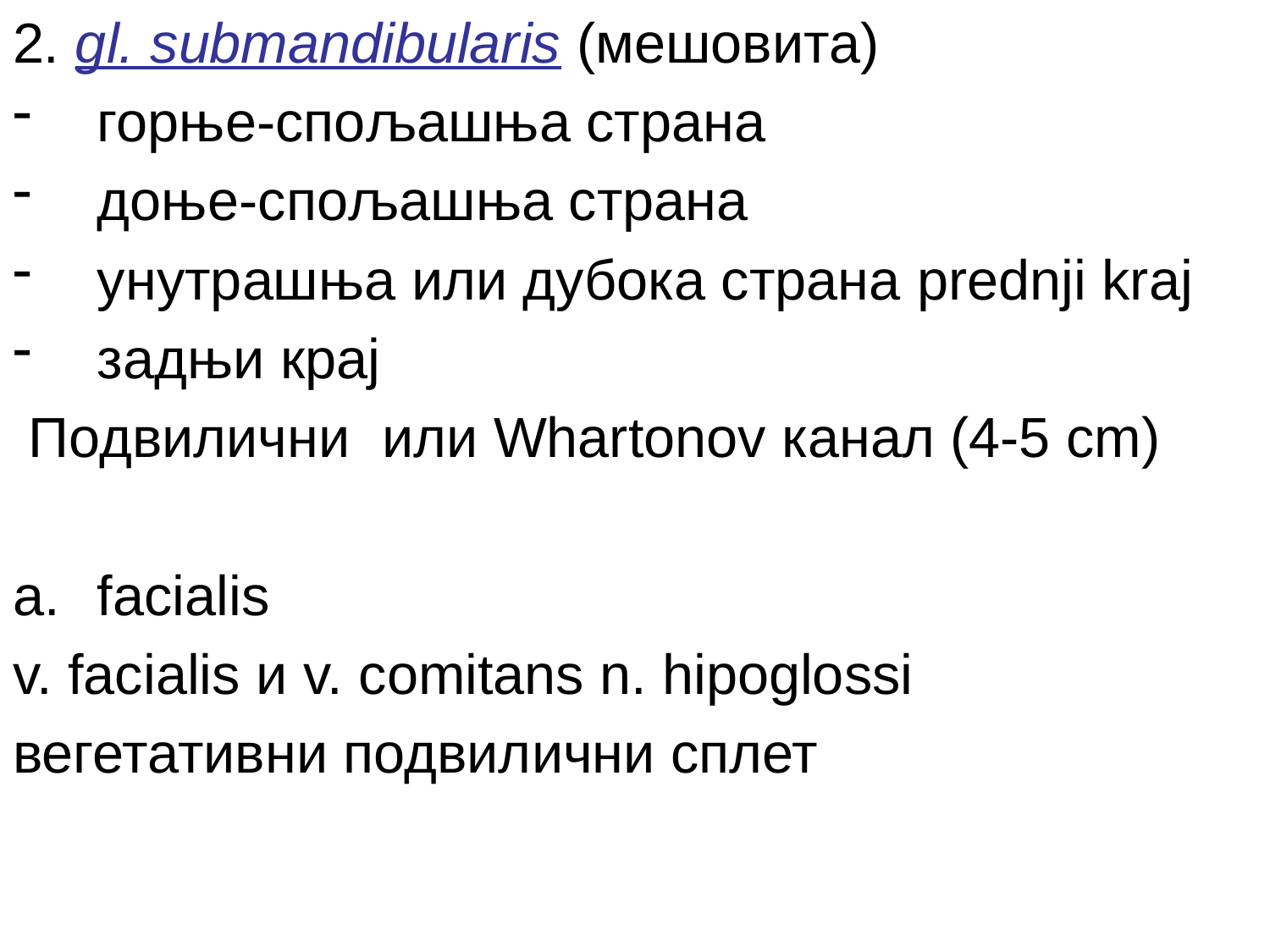

2. gl. submandibularis (мешовита)
горње-спољашња страна
доње-спољашња страна
унутрашња или дубока страна prednji kraj
задњи крај
 Подвилични  или Whartonov канал (4-5 cm)

facialis
v. facialis и v. comitans n. hipoglossi
вегетативни подвилични сплет